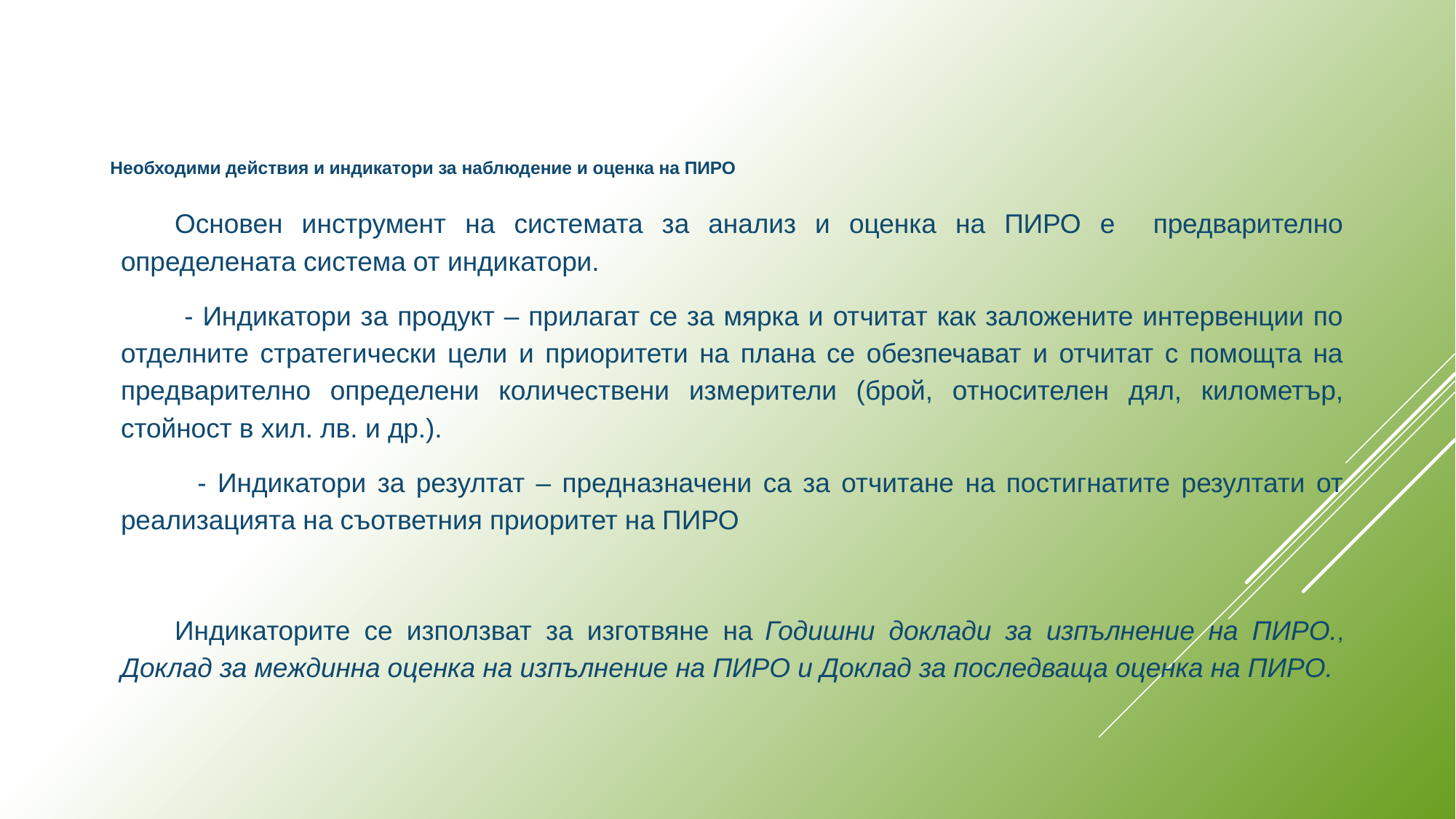

# Необходими действия и индикатори за наблюдение и оценка на ПИРО
Основен инструмент на системата за анализ и оценка на ПИРО е  предварително определената система от индикатори.
 - Индикатори за продукт – прилагат се за мярка и отчитат как заложените интервенции по отделните стратегически цели и приоритети на плана се обезпечават и отчитат с помощта на предварително определени количествени измерители (брой, относителен дял, километър, стойност в хил. лв. и др.).
  - Индикатори за резултат – предназначени са за отчитане на постигнатите резултати от реализацията на съответния приоритет на ПИРО

Индикаторите се използват за изготвяне на Годишни доклади за изпълнение на ПИРО., Доклад за междинна оценка на изпълнение на ПИРО и Доклад за последваща оценка на ПИРО.